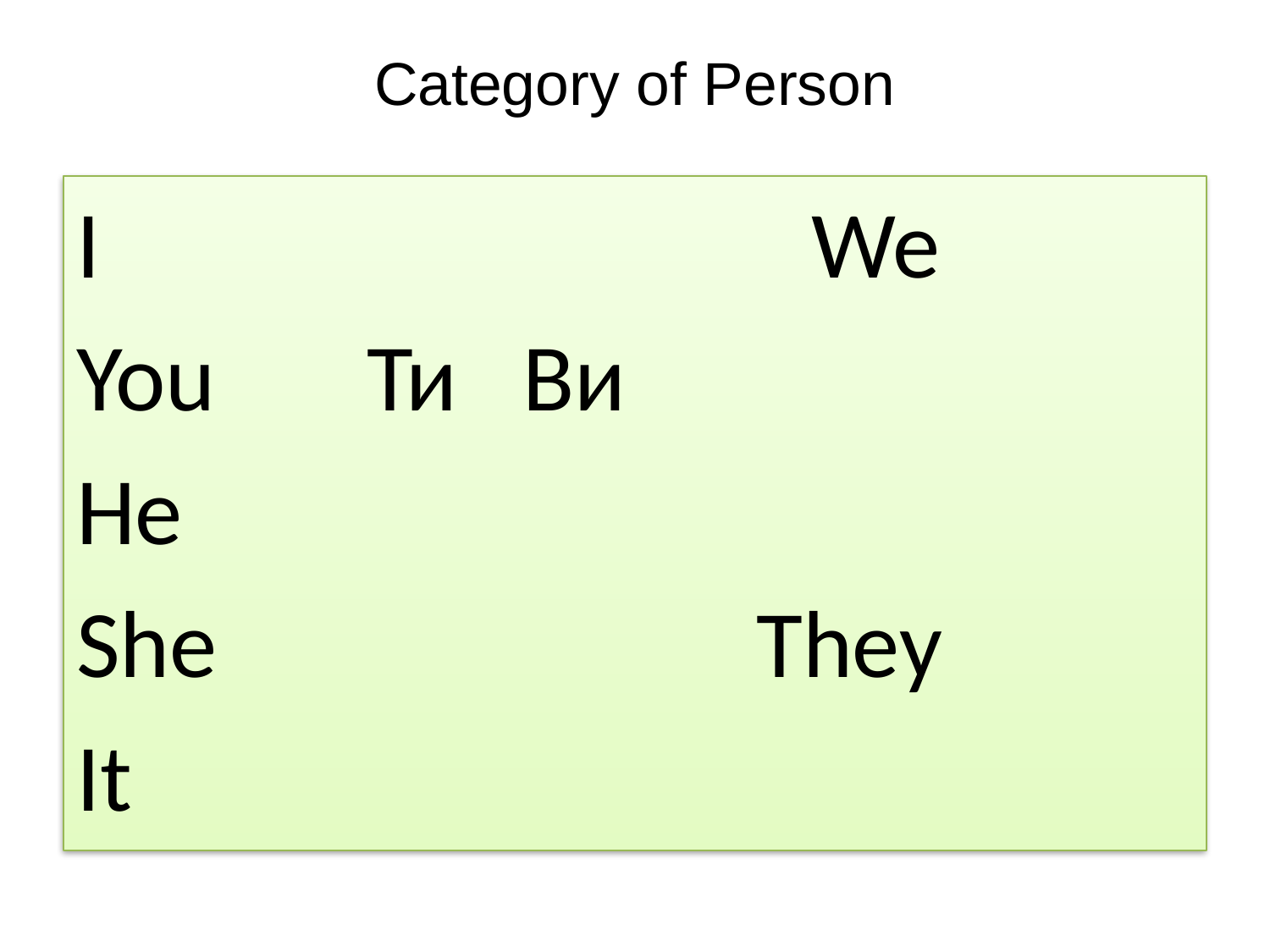

# Category of Person
I                                 We
You       Ти   Ви
He
She                         They
It